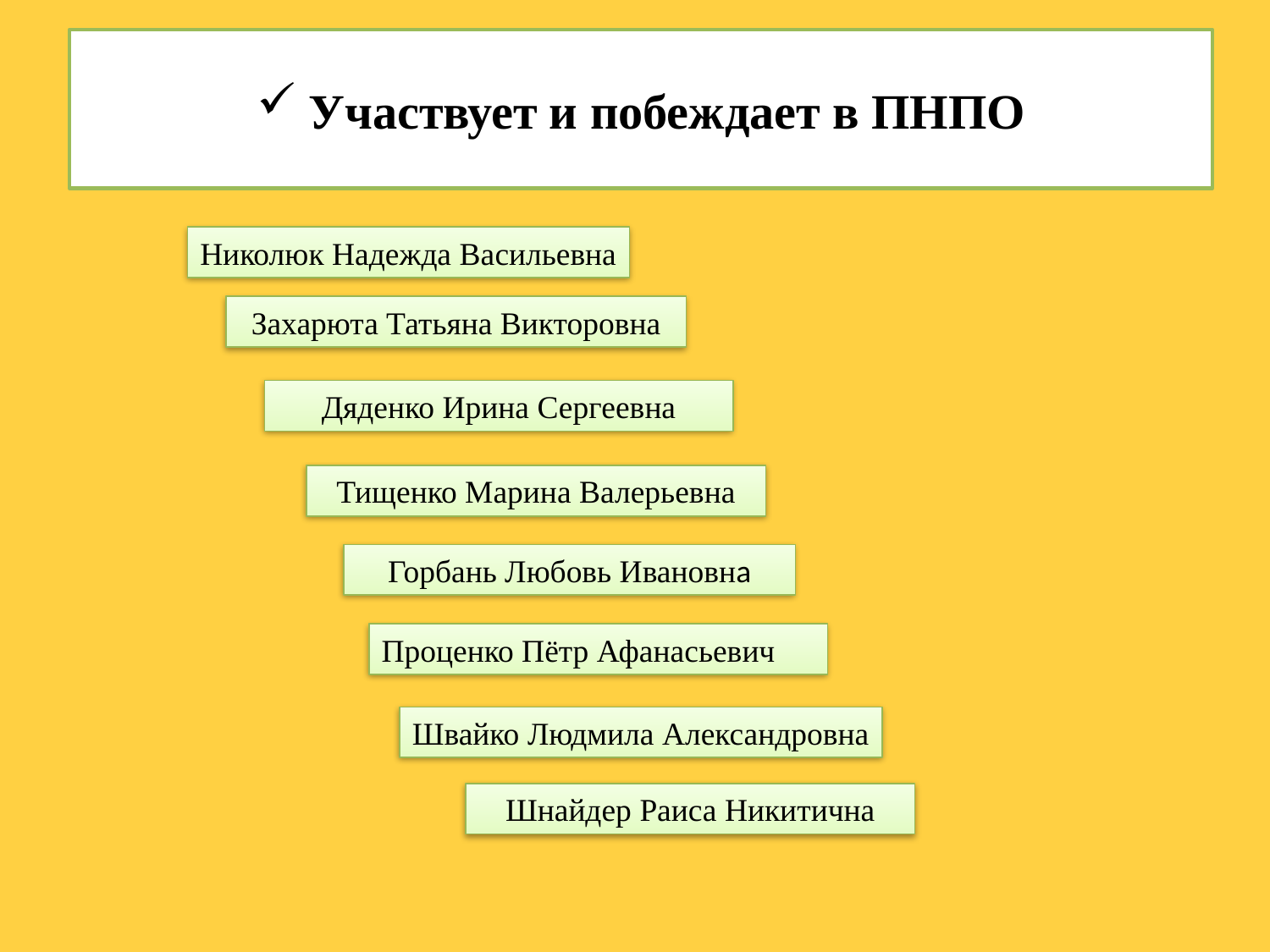

Участвует и побеждает в ПНПО
#
Николюк Надежда Васильевна
Захарюта Татьяна Викторовна
Дяденко Ирина Сергеевна
Тищенко Марина Валерьевна
Горбань Любовь Ивановна
Проценко Пётр Афанасьевич
Швайко Людмила Александровна
Шнайдер Раиса Никитична